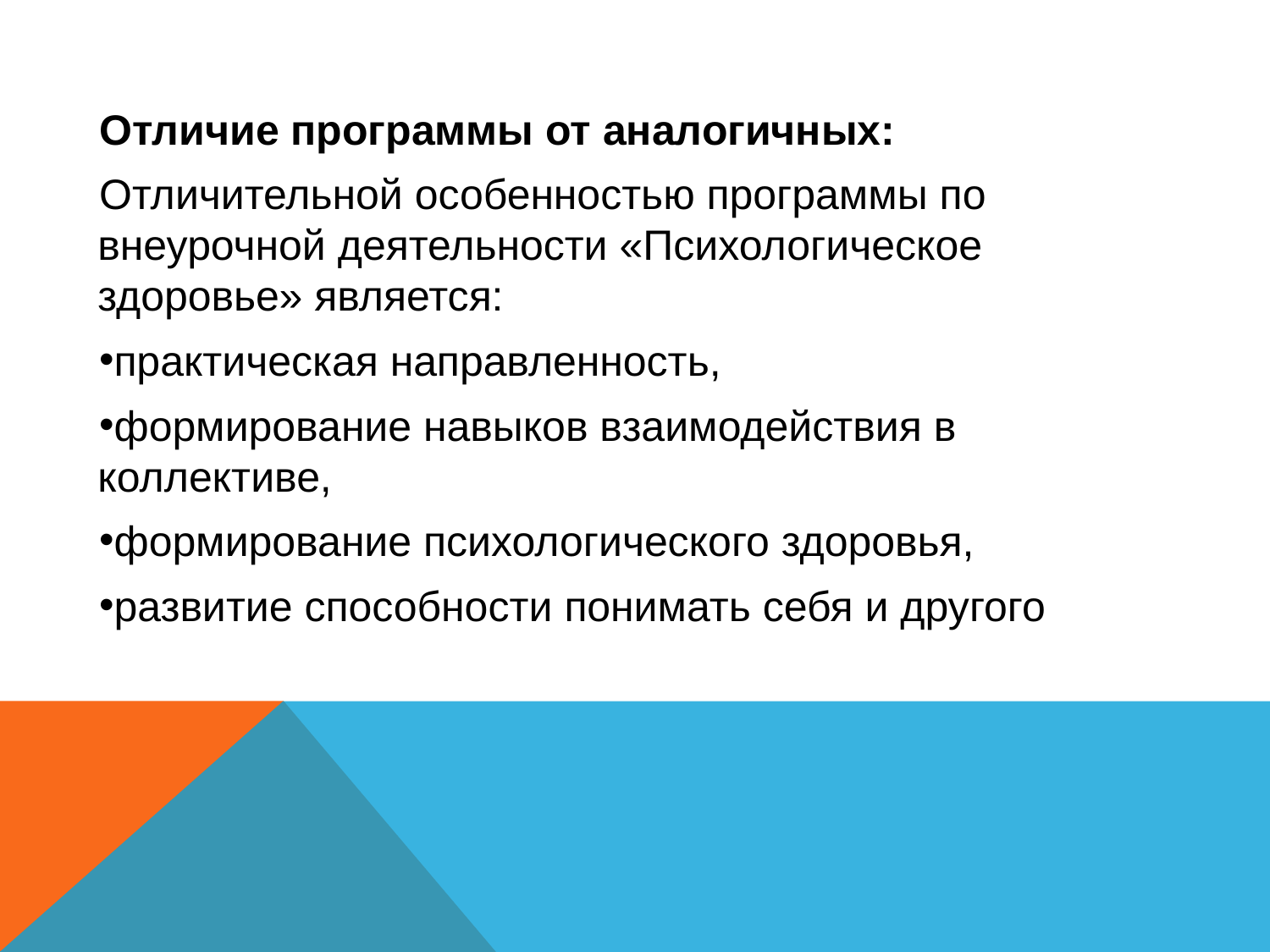

Отличие программы от аналогичных:
Отличительной особенностью программы по внеурочной деятельности «Психологическое здоровье» является:
практическая направленность,
формирование навыков взаимодействия в коллективе,
формирование психологического здоровья,
развитие способности понимать себя и другого